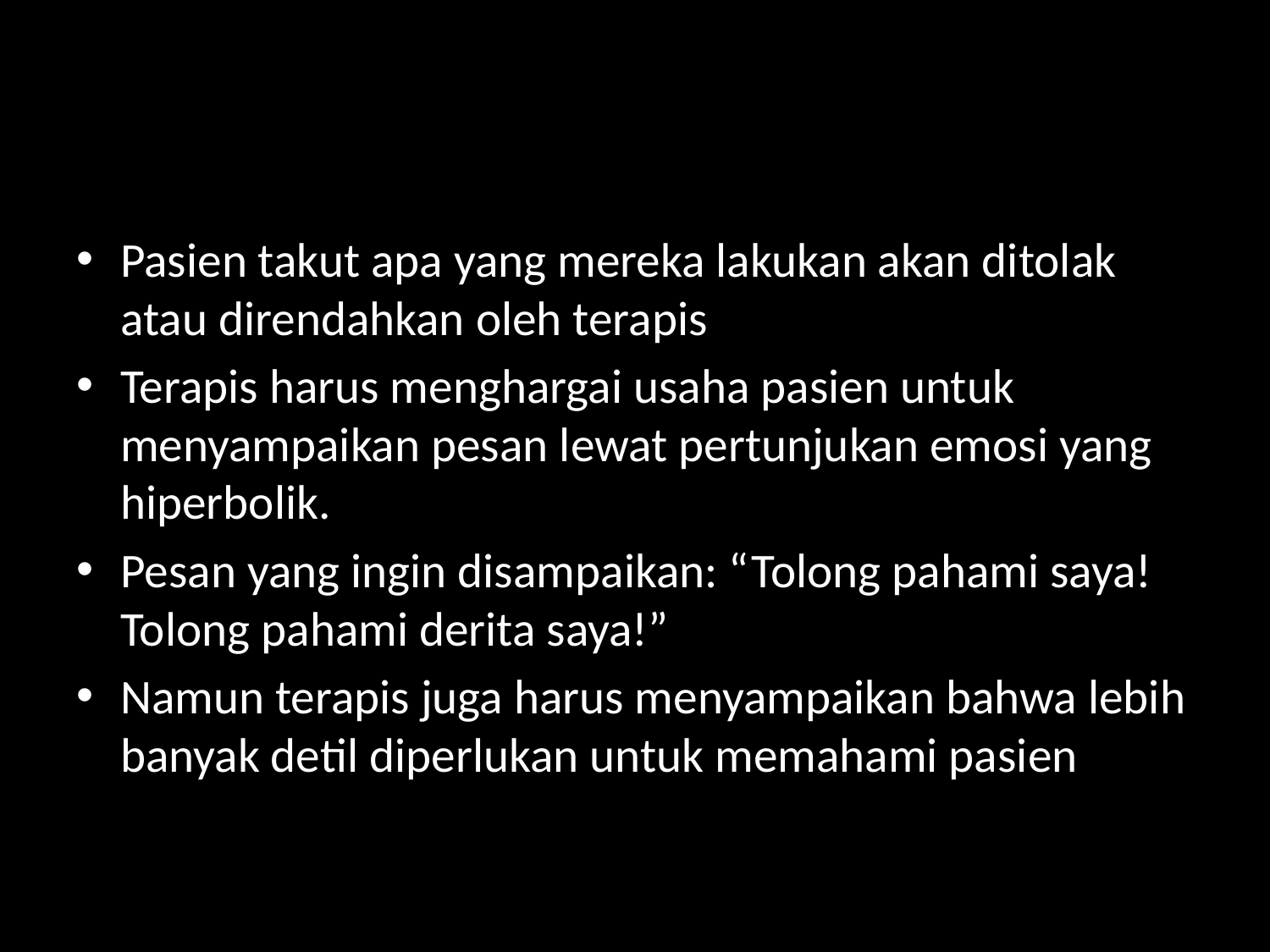

#
Pasien takut apa yang mereka lakukan akan ditolak atau direndahkan oleh terapis
Terapis harus menghargai usaha pasien untuk menyampaikan pesan lewat pertunjukan emosi yang hiperbolik.
Pesan yang ingin disampaikan: “Tolong pahami saya! Tolong pahami derita saya!”
Namun terapis juga harus menyampaikan bahwa lebih banyak detil diperlukan untuk memahami pasien